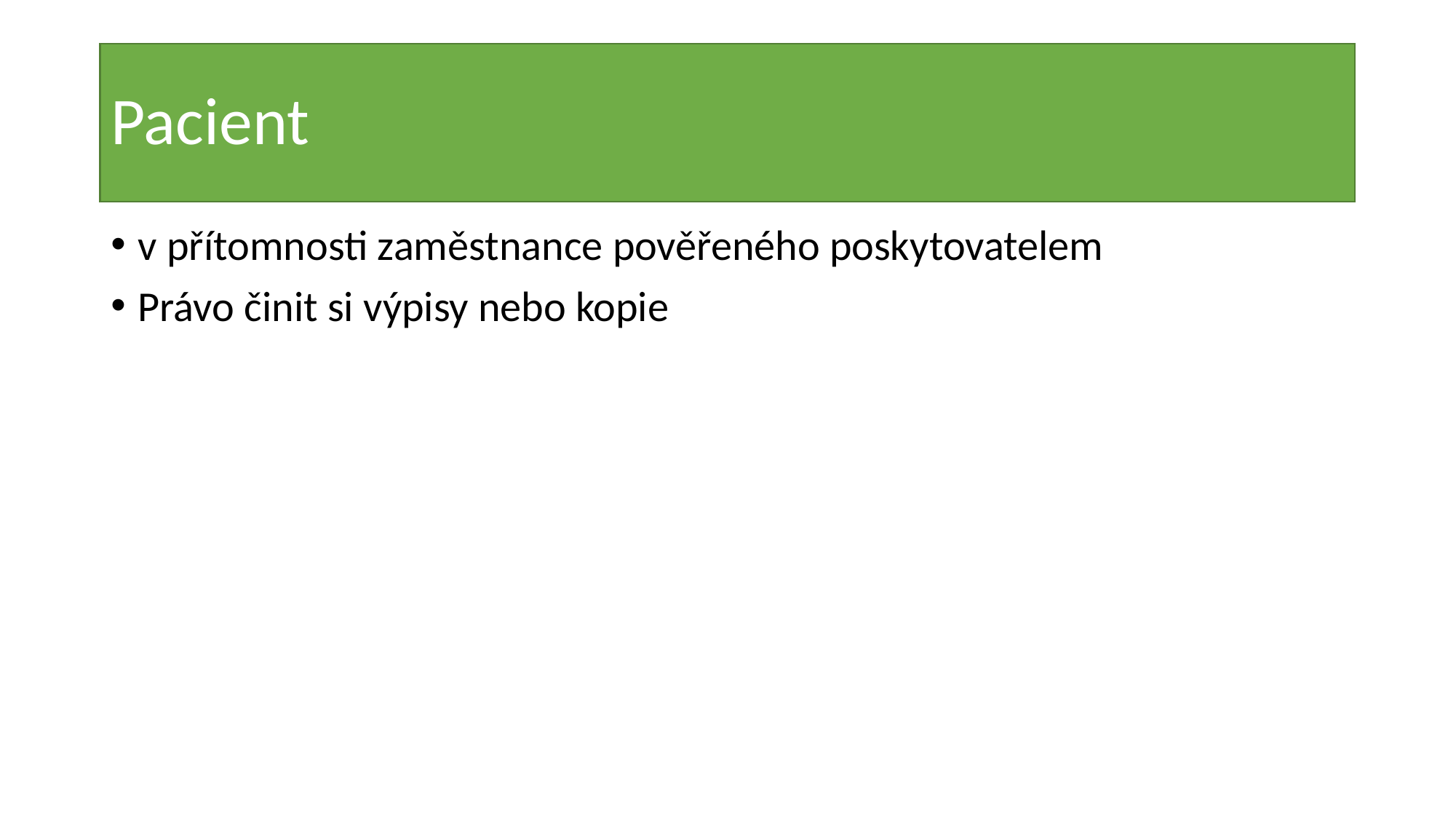

# Pacient
v přítomnosti zaměstnance pověřeného poskytovatelem
Právo činit si výpisy nebo kopie